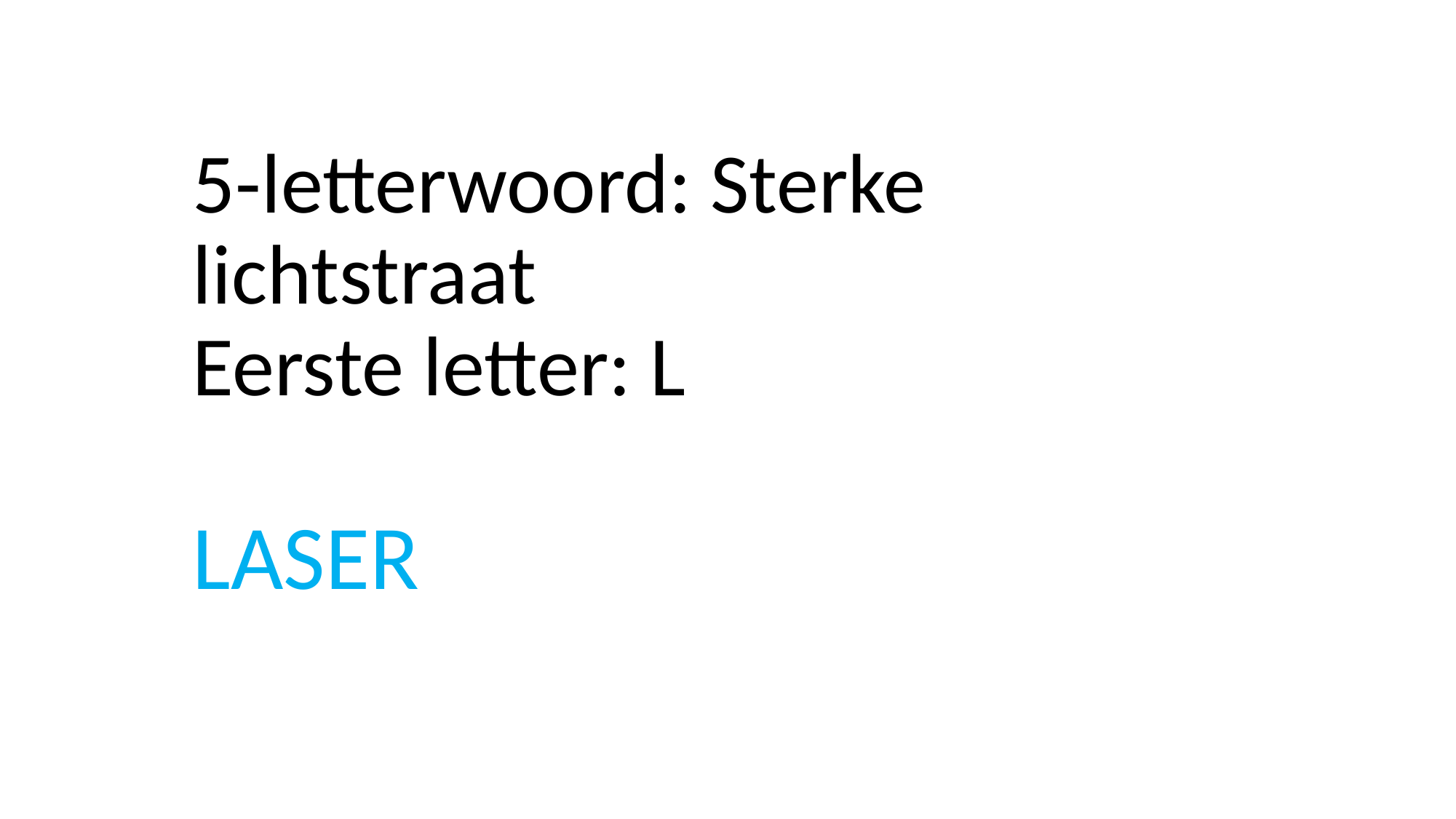

# 5-letterwoord: Sterke lichtstraat Eerste letter: L
LASER